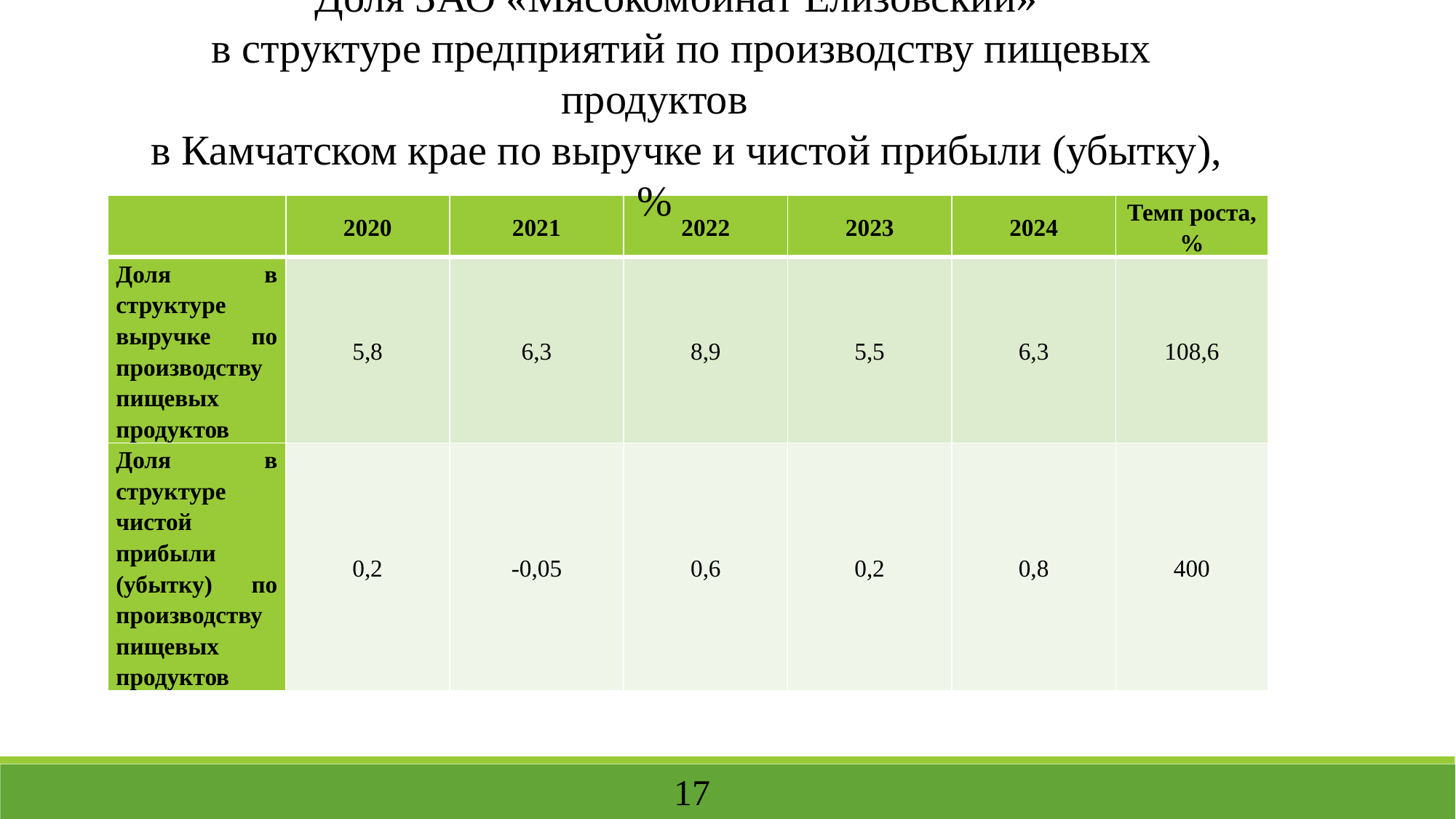

Доля ЗАО «Мясокомбинат Елизовский»
в структуре предприятий по производству пищевых продуктов
 в Камчатском крае по выручке и чистой прибыли (убытку), %
|  | 2020 | 2021 | 2022 | 2023 | 2024 | Темп роста, % |
| --- | --- | --- | --- | --- | --- | --- |
| Доля в структуре выручке по производству пищевых продуктов | 5,8 | 6,3 | 8,9 | 5,5 | 6,3 | 108,6 |
| Доля в структуре чистой прибыли (убытку) по производству пищевых продуктов | 0,2 | -0,05 | 0,6 | 0,2 | 0,8 | 400 |
17